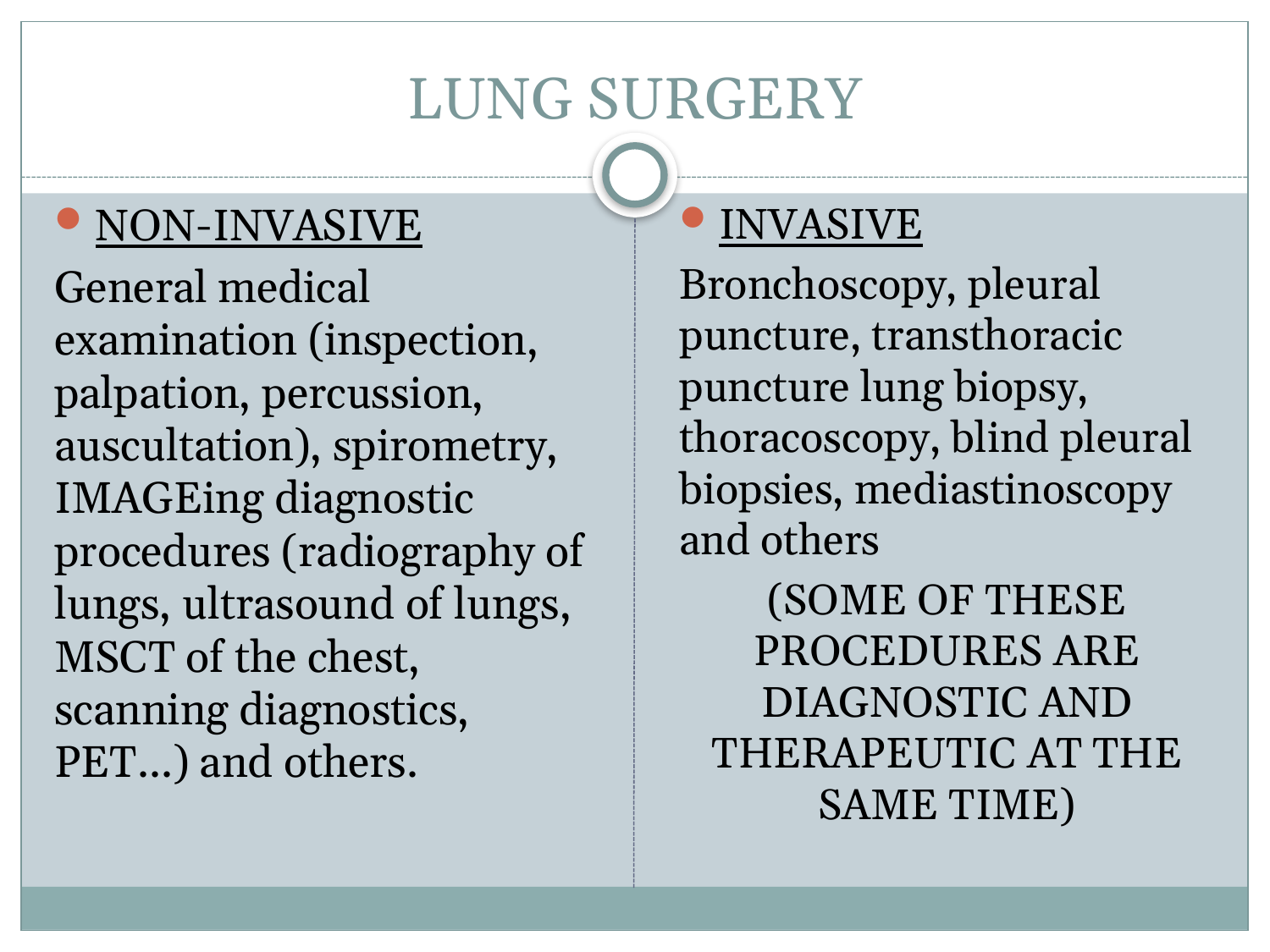

# LUNG SURGERY
NON-INVASIVE
General medical examination (inspection, palpation, percussion, auscultation), spirometry, IMAGEing diagnostic procedures (radiography of lungs, ultrasound of lungs, MSCT of the chest, scanning diagnostics, PET...) and others.
INVASIVE
Bronchoscopy, pleural puncture, transthoracic puncture lung biopsy, thoracoscopy, blind pleural biopsies, mediastinoscopy and others
(SOME OF THESE PROCEDURES ARE DIAGNOSTIC AND THERAPEUTIC AT THE SAME TIME)